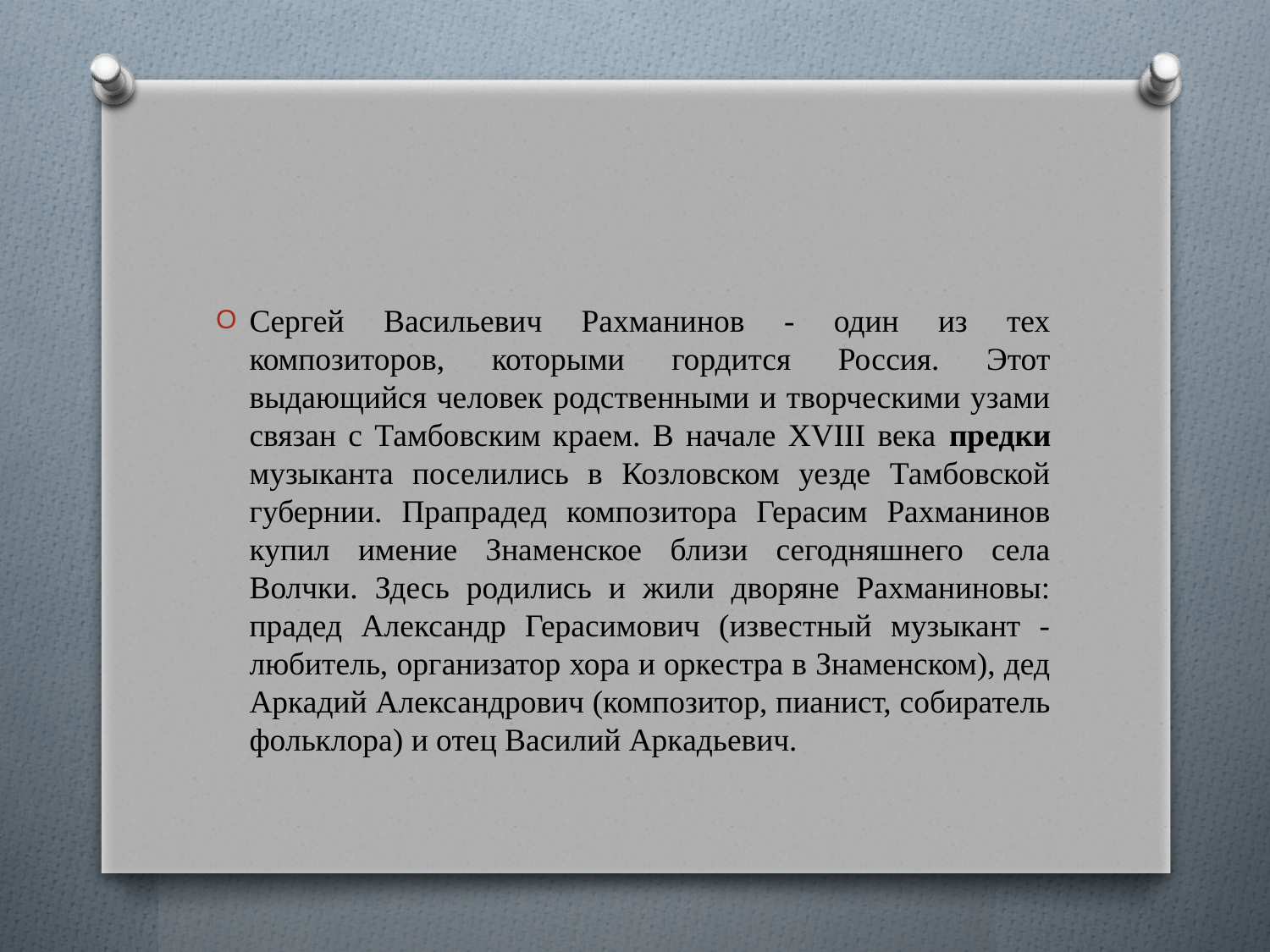

Cергей Васильевич Рахманинов - один из тех композиторов, которыми гордится Россия. Этот выдающийся человек родственными и творческими узами связан с Тамбовским краем. В начале XVIII века предки музыканта поселились в Козловском уезде Тамбовской губернии. Прапрадед композитора Герасим Рахманинов купил имение Знаменское близи сегодняшнего села Волчки. Здесь родились и жили дворяне Рахманиновы: прадед Александр Герасимович (известный музыкант - любитель, организатор хора и оркестра в Знаменском), дед Аркадий Александрович (композитор, пианист, собиратель фольклора) и отец Василий Аркадьевич.